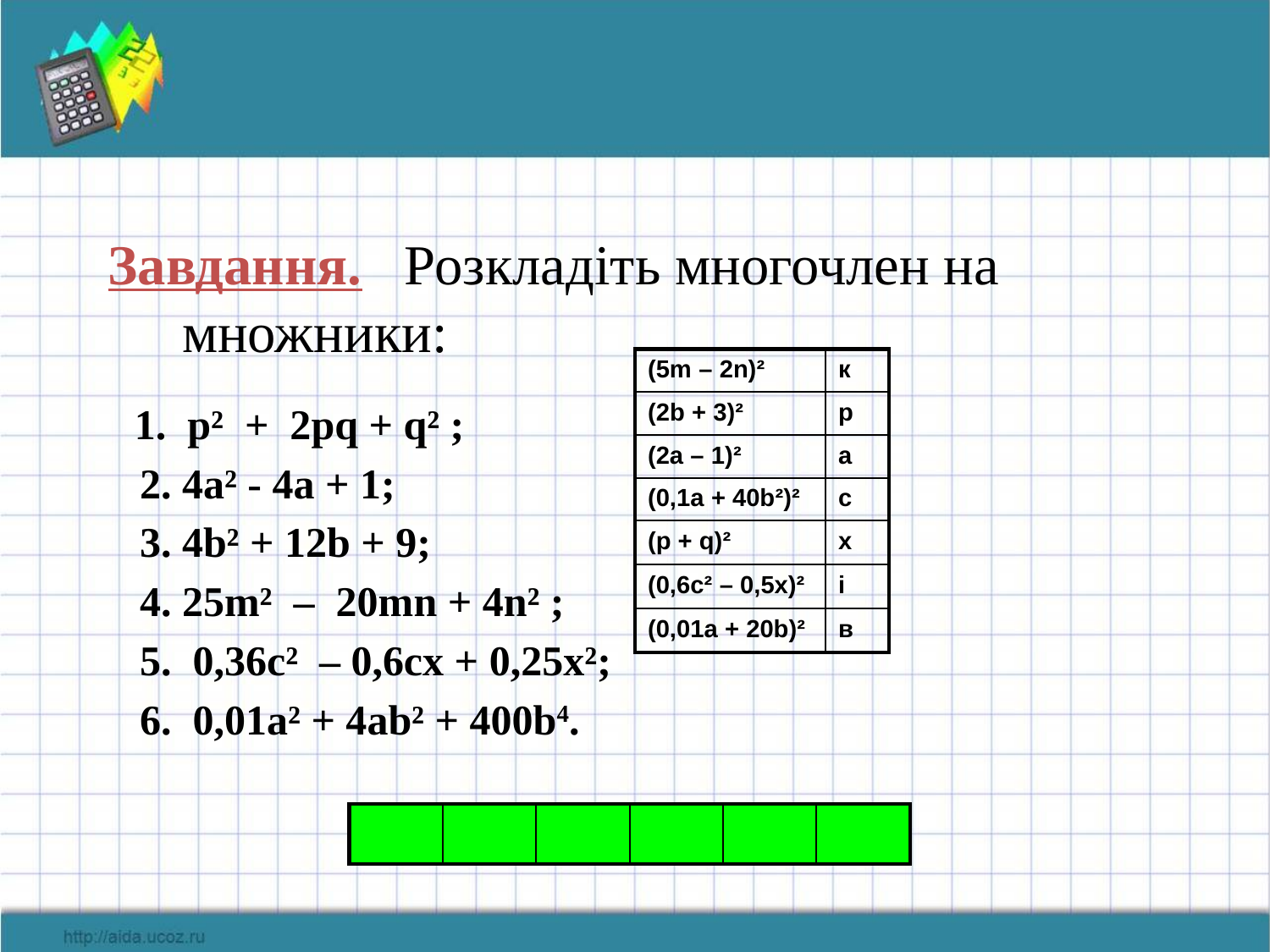

#
Завдання.   Розкладіть многочлен на множники:

   1.  p²  +  2pq + q² ;
   2. 4a² - 4a + 1;
   3. 4b² + 12b + 9;
   4. 25m²  –  20mn + 4n² ;
   5.  0,36c²  – 0,6cx + 0,25x²;
   6.  0,01a² + 4ab² + 400b4.

                                                                                          Зашифроване слово

| (5m – 2n)² | к |
| --- | --- |
| (2b + 3)² | р |
| (2а – 1)² | а |
| (0,1a + 40b²)² | с |
| (p + q)² | х |
| (0,6c² – 0,5x)² | і |
| (0,01a + 20b)² | в |

|  |  |  |  |  |  |
| --- | --- | --- | --- | --- | --- |